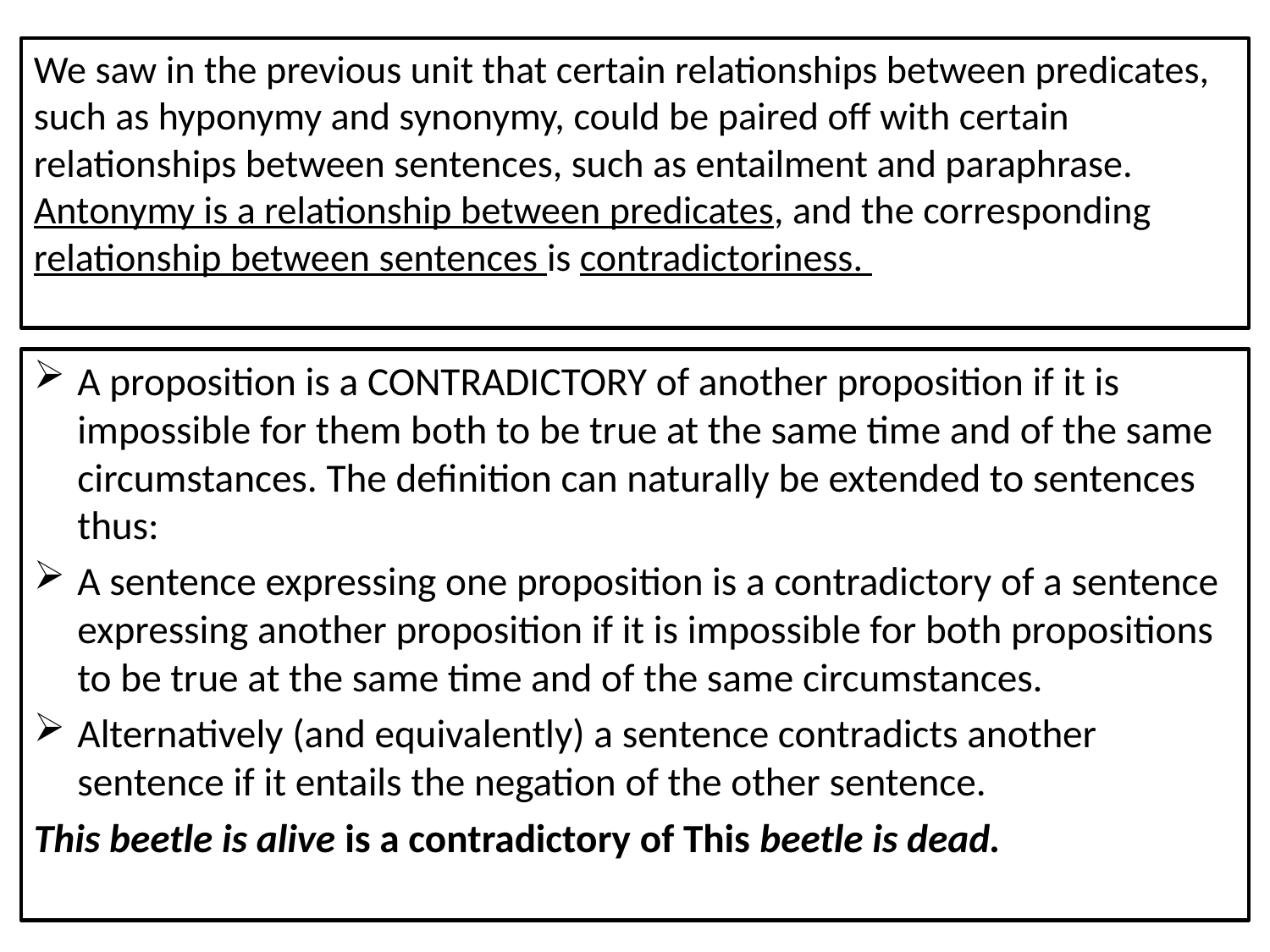

# We saw in the previous unit that certain relationships between predicates, such as hyponymy and synonymy, could be paired off with certain relationships between sentences, such as entailment and paraphrase. Antonymy is a relationship between predicates, and the corresponding relationship between sentences is contradictoriness.
A proposition is a CONTRADICTORY of another proposition if it is impossible for them both to be true at the same time and of the same circumstances. The definition can naturally be extended to sentences thus:
A sentence expressing one proposition is a contradictory of a sentence expressing another proposition if it is impossible for both propositions to be true at the same time and of the same circumstances.
Alternatively (and equivalently) a sentence contradicts another sentence if it entails the negation of the other sentence.
This beetle is alive is a contradictory of This beetle is dead.